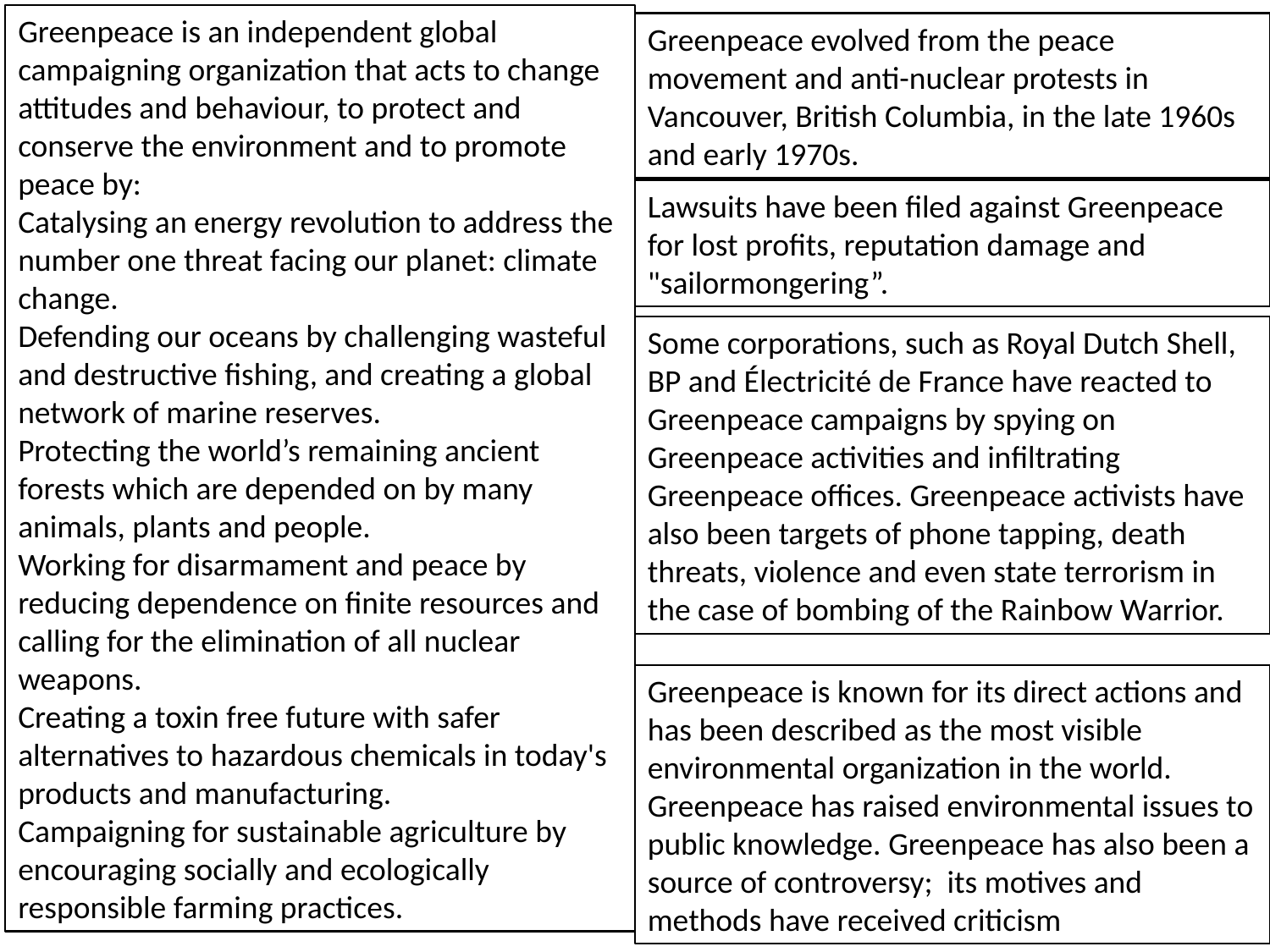

Greenpeace is an independent global campaigning organization that acts to change attitudes and behaviour, to protect and conserve the environment and to promote peace by:
Catalysing an energy revolution to address the number one threat facing our planet: climate change.
Defending our oceans by challenging wasteful and destructive fishing, and creating a global network of marine reserves.
Protecting the world’s remaining ancient forests which are depended on by many animals, plants and people.
Working for disarmament and peace by reducing dependence on finite resources and calling for the elimination of all nuclear weapons.
Creating a toxin free future with safer alternatives to hazardous chemicals in today's products and manufacturing.
Campaigning for sustainable agriculture by encouraging socially and ecologically responsible farming practices.
Greenpeace evolved from the peace movement and anti-nuclear protests in Vancouver, British Columbia, in the late 1960s and early 1970s.
Lawsuits have been filed against Greenpeace for lost profits, reputation damage and "sailormongering”.
Some corporations, such as Royal Dutch Shell, BP and Électricité de France have reacted to Greenpeace campaigns by spying on Greenpeace activities and infiltrating Greenpeace offices. Greenpeace activists have also been targets of phone tapping, death threats, violence and even state terrorism in the case of bombing of the Rainbow Warrior.
Greenpeace is known for its direct actions and has been described as the most visible environmental organization in the world. Greenpeace has raised environmental issues to public knowledge. Greenpeace has also been a source of controversy;  its motives and methods have received criticism